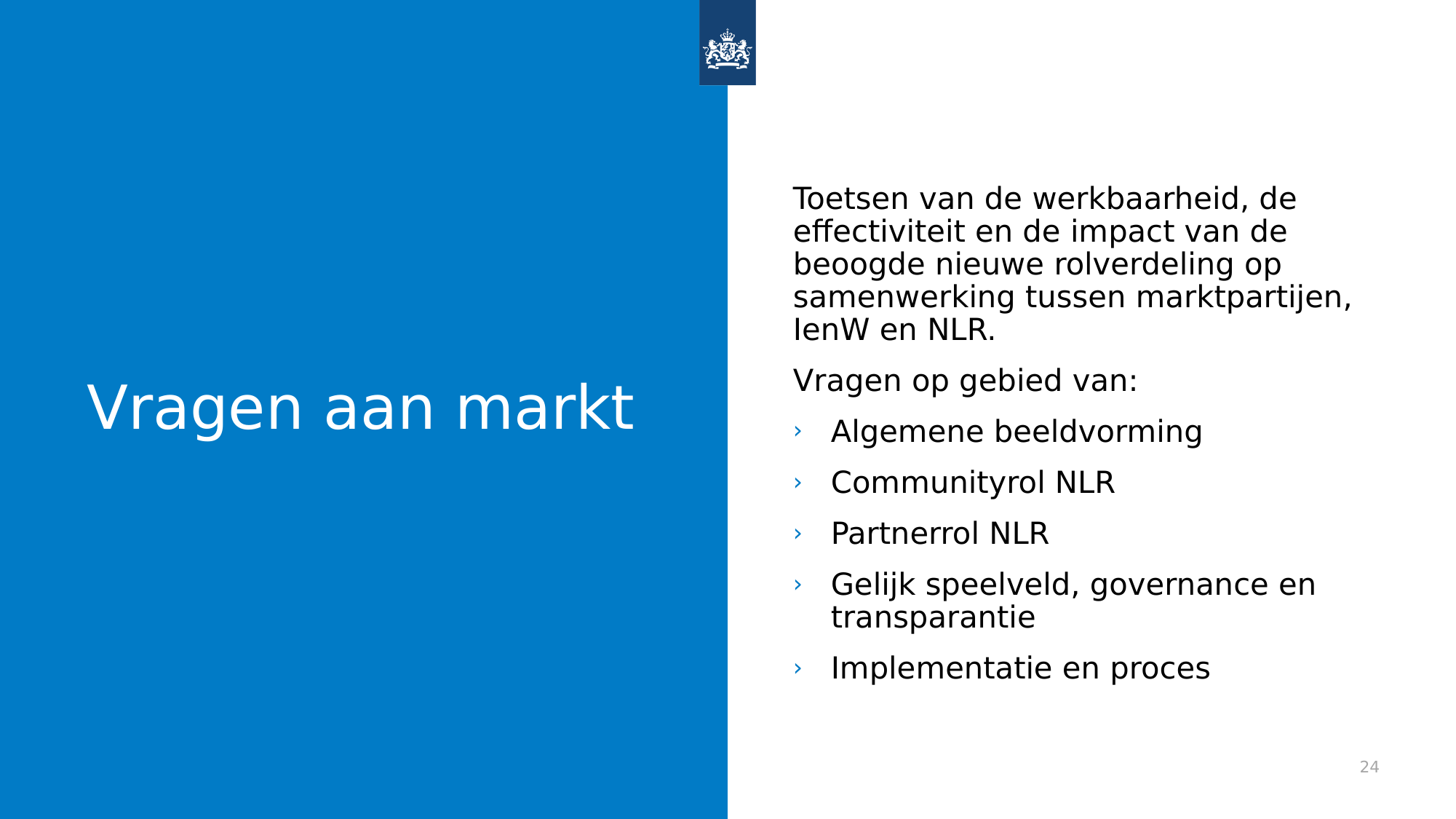

Toetsen van de werkbaarheid, de effectiviteit en de impact van de beoogde nieuwe rolverdeling op samenwerking tussen marktpartijen, IenW en NLR.
Vragen op gebied van:
Algemene beeldvorming
Communityrol NLR
Partnerrol NLR
Gelijk speelveld, governance en transparantie
Implementatie en proces
# Vragen aan markt

24